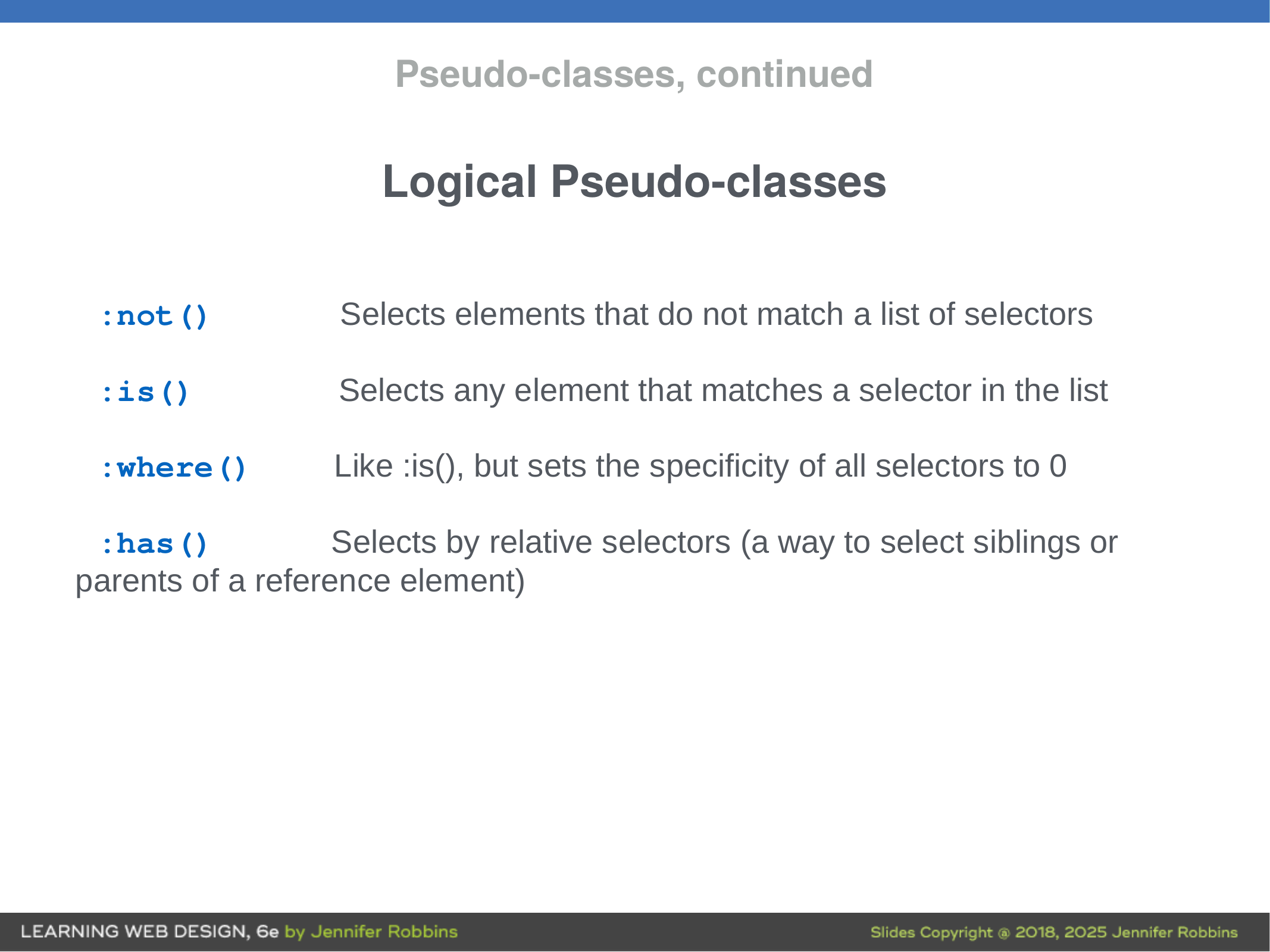

# Pseudo-classes, continued
Logical Pseudo-classes
:not()             Selects elements that do not match a list of selectors
:is()               Selects any element that matches a selector in the list
:where()        Like :is(), but sets the specificity of all selectors to 0
:has()            Selects by relative selectors (a way to select siblings or parents of a reference element)